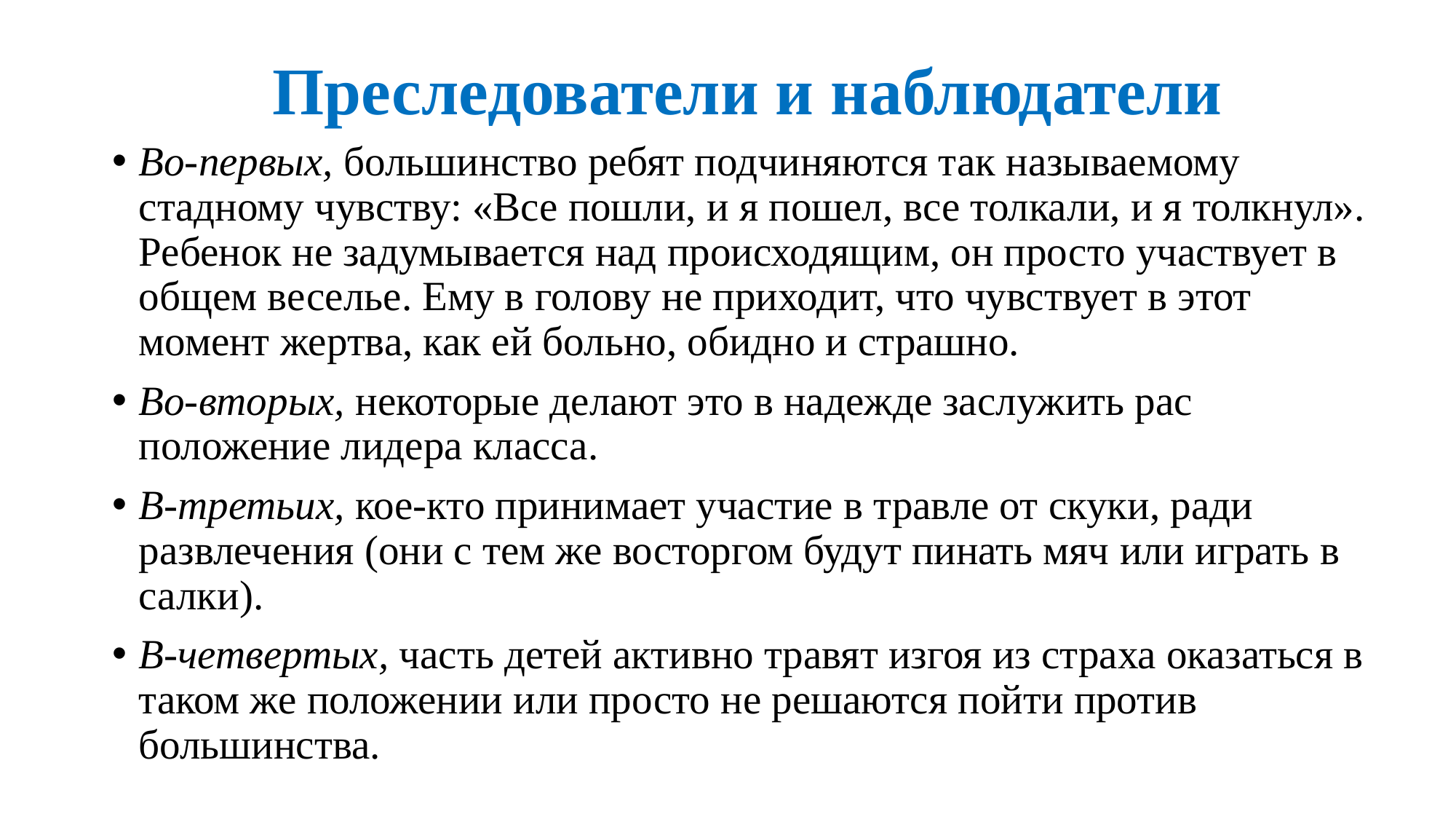

# Преследователи и наблюдатели
Во-первых, большинство ребят подчиняются так называе­мому стадному чувству: «Все пошли, и я пошел, все толкали, и я толкнул». Ребенок не задумывается над происходящим, он просто участвует в общем веселье. Ему в голову не приходит, что чувствует в этот момент жертва, как ей больно, обидно и страшно.
Во-вторых, некоторые делают это в надежде заслужить рас­положение лидера класса.
В-третьих, кое-кто принимает участие в травле от скуки, ради развлечения (они с тем же восторгом будут пинать мяч или играть в салки).
В-четвертых, часть детей активно травят изгоя из страха оказаться в таком же положении или просто не решаются пой­ти против большинства.